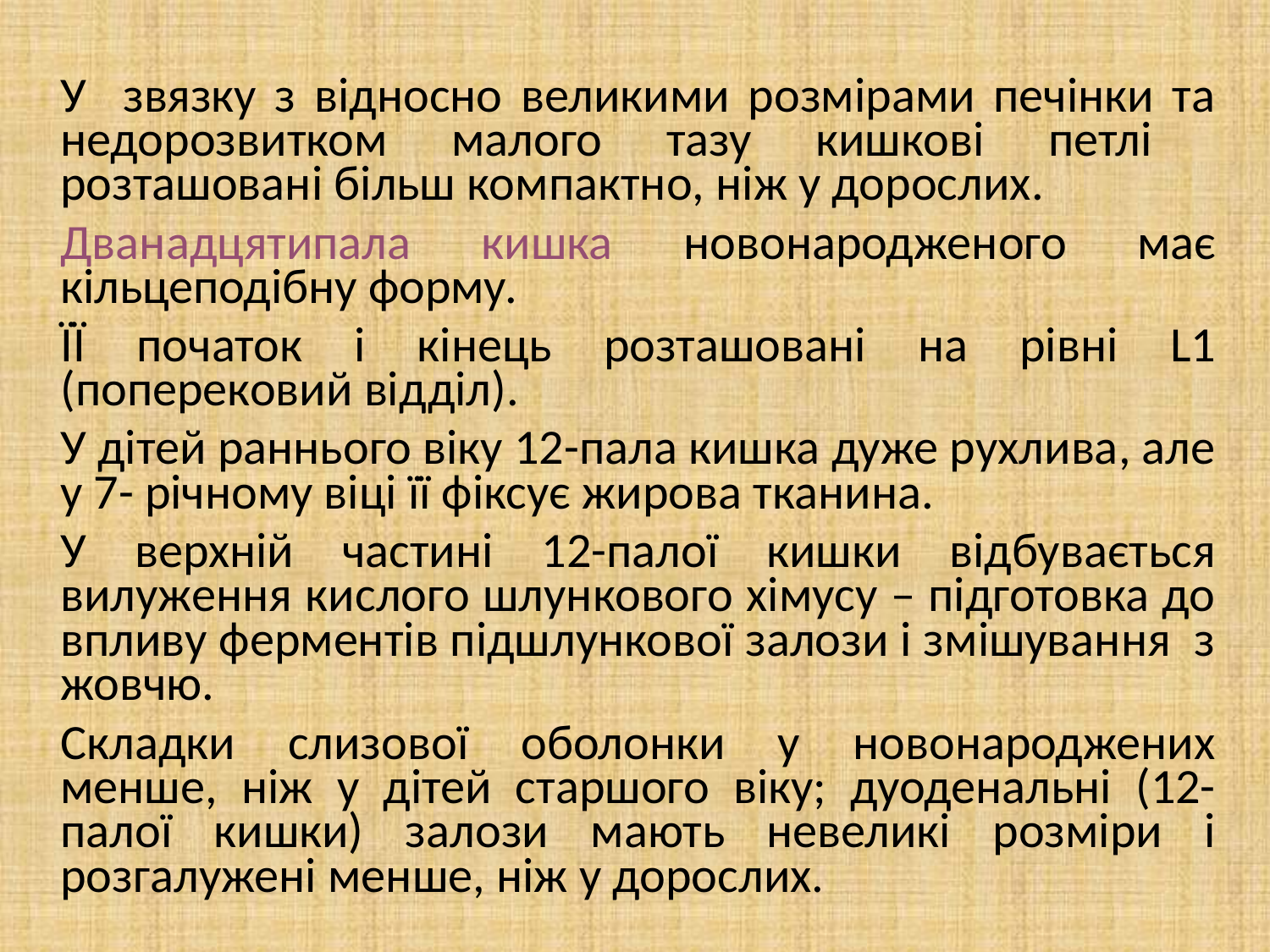

У  звязку з відносно великими розмірами печінки та недорозвитком малого тазу кишкові петлі  розташовані більш компактно, ніж у дорослих.
Дванадцятипала кишка новонародженого має кільцеподібну форму.
ЇЇ початок і кінець розташовані на рівні L1 (поперековий відділ).
У дітей раннього віку 12-пала кишка дуже рухлива, але у 7- річному віці її фіксує жирова тканина.
У верхній частині 12-палої кишки відбувається вилуження кислого шлункового хімусу – підготовка до впливу ферментів підшлункової залози і змішування  з жовчю.
Складки слизової оболонки у новонароджених менше, ніж у дітей старшого віку; дуоденальні (12-палої кишки) залози мають невеликі розміри і розгалужені менше, ніж у дорослих.